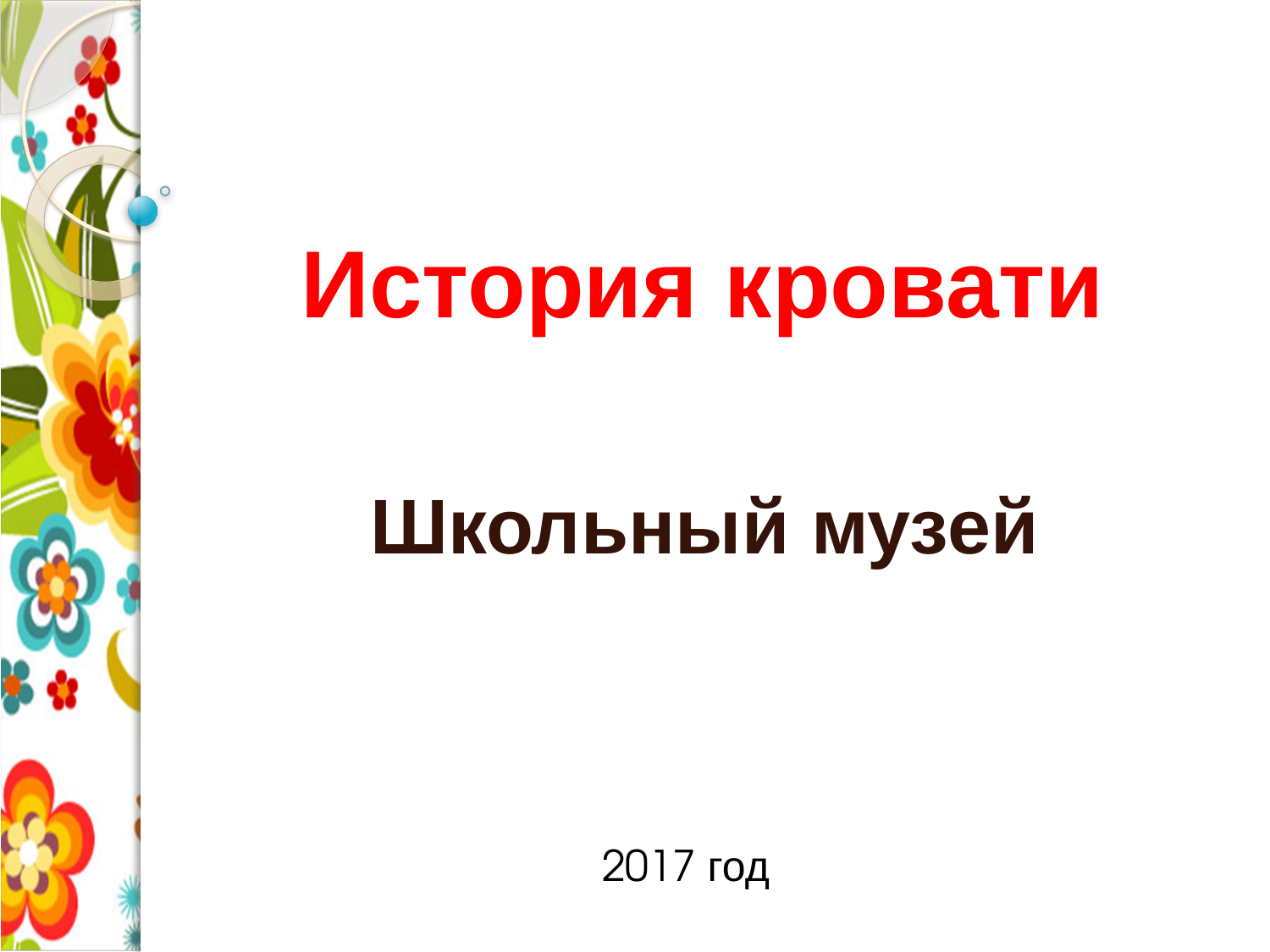

# История кровати
Школьный музей
2017 год